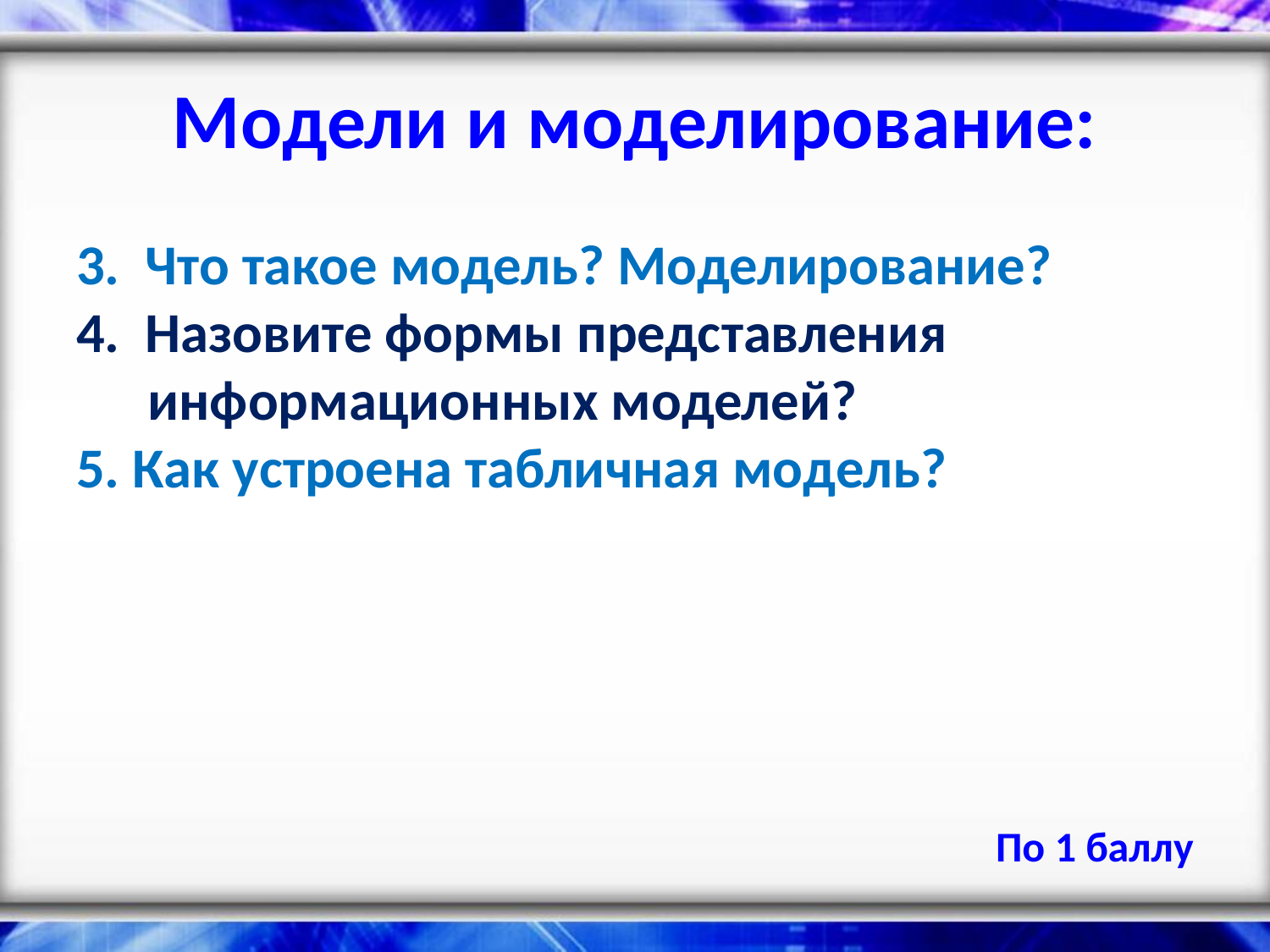

# Модели и моделирование:
3.  Что такое модель? Моделирование?
4.  Назовите формы представления информационных моделей?
5. Как устроена табличная модель?

По 1 баллу